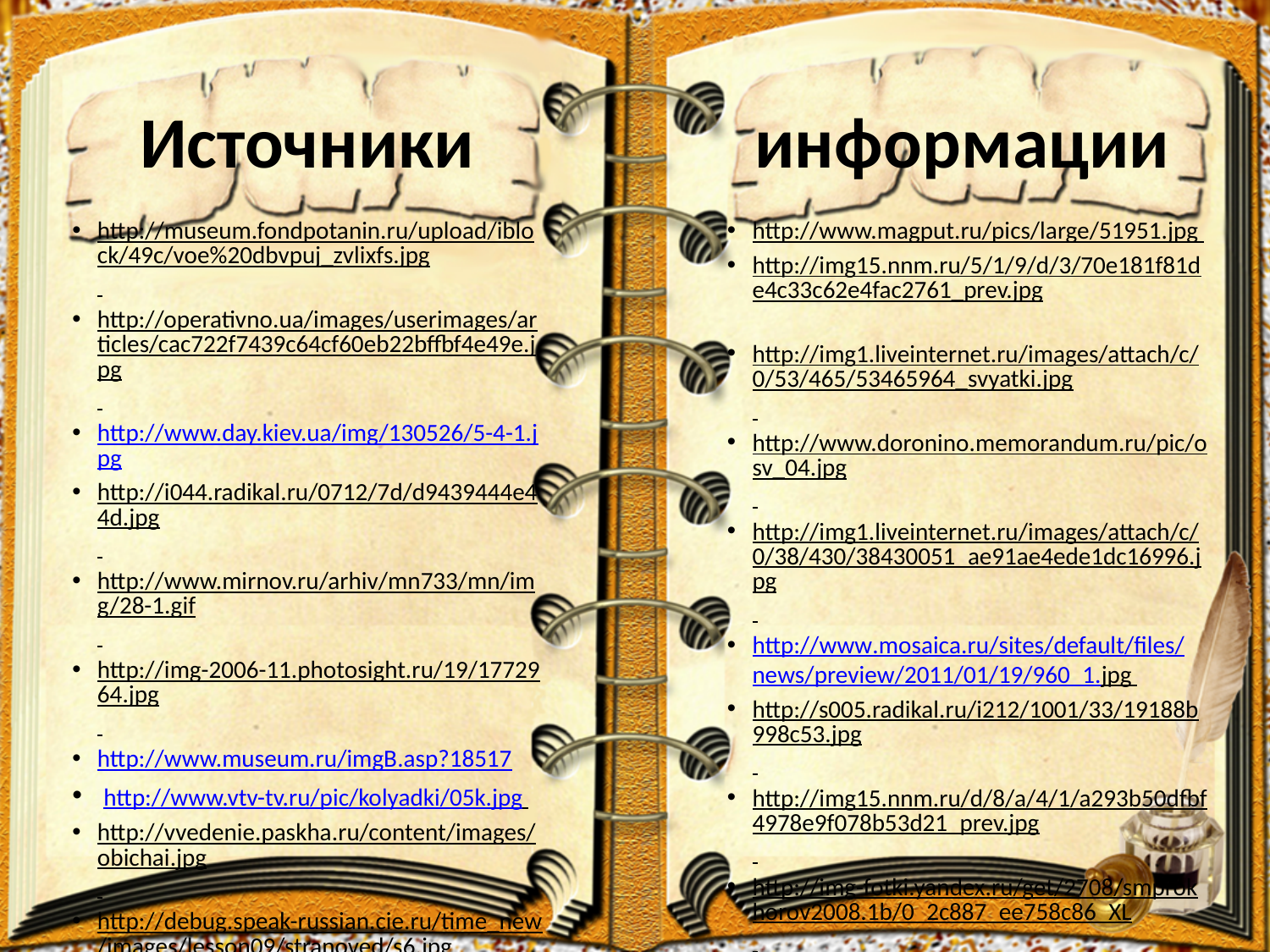

информации
# Источники
http://museum.fondpotanin.ru/upload/iblock/49c/voe%20dbvpuj_zvlixfs.jpg
http://operativno.ua/images/userimages/articles/cac722f7439c64cf60eb22bffbf4e49e.jpg
http://www.day.kiev.ua/img/130526/5-4-1.jpg
http://i044.radikal.ru/0712/7d/d9439444e44d.jpg
http://www.mirnov.ru/arhiv/mn733/mn/img/28-1.gif
http://img-2006-11.photosight.ru/19/1772964.jpg
http://www.museum.ru/imgB.asp?18517
 http://www.vtv-tv.ru/pic/kolyadki/05k.jpg
http://vvedenie.paskha.ru/content/images/obichai.jpg
http://debug.speak-russian.cie.ru/time_new/images/lesson09/stranoved/s6.jpg

http://www.magput.ru/pics/large/51951.jpg
http://img15.nnm.ru/5/1/9/d/3/70e181f81de4c33c62e4fac2761_prev.jpg
http://img1.liveinternet.ru/images/attach/c/0/53/465/53465964_svyatki.jpg
http://www.doronino.memorandum.ru/pic/osv_04.jpg
http://img1.liveinternet.ru/images/attach/c/0/38/430/38430051_ae91ae4ede1dc16996.jpg
http://www.mosaica.ru/sites/default/files/news/preview/2011/01/19/960_1.jpg
http://s005.radikal.ru/i212/1001/33/19188b998c53.jpg
http://img15.nnm.ru/d/8/a/4/1/a293b50dfbf4978e9f078b53d21_prev.jpg
http://img-fotki.yandex.ru/get/2708/smprokhorov2008.1b/0_2c887_ee758c86_XL